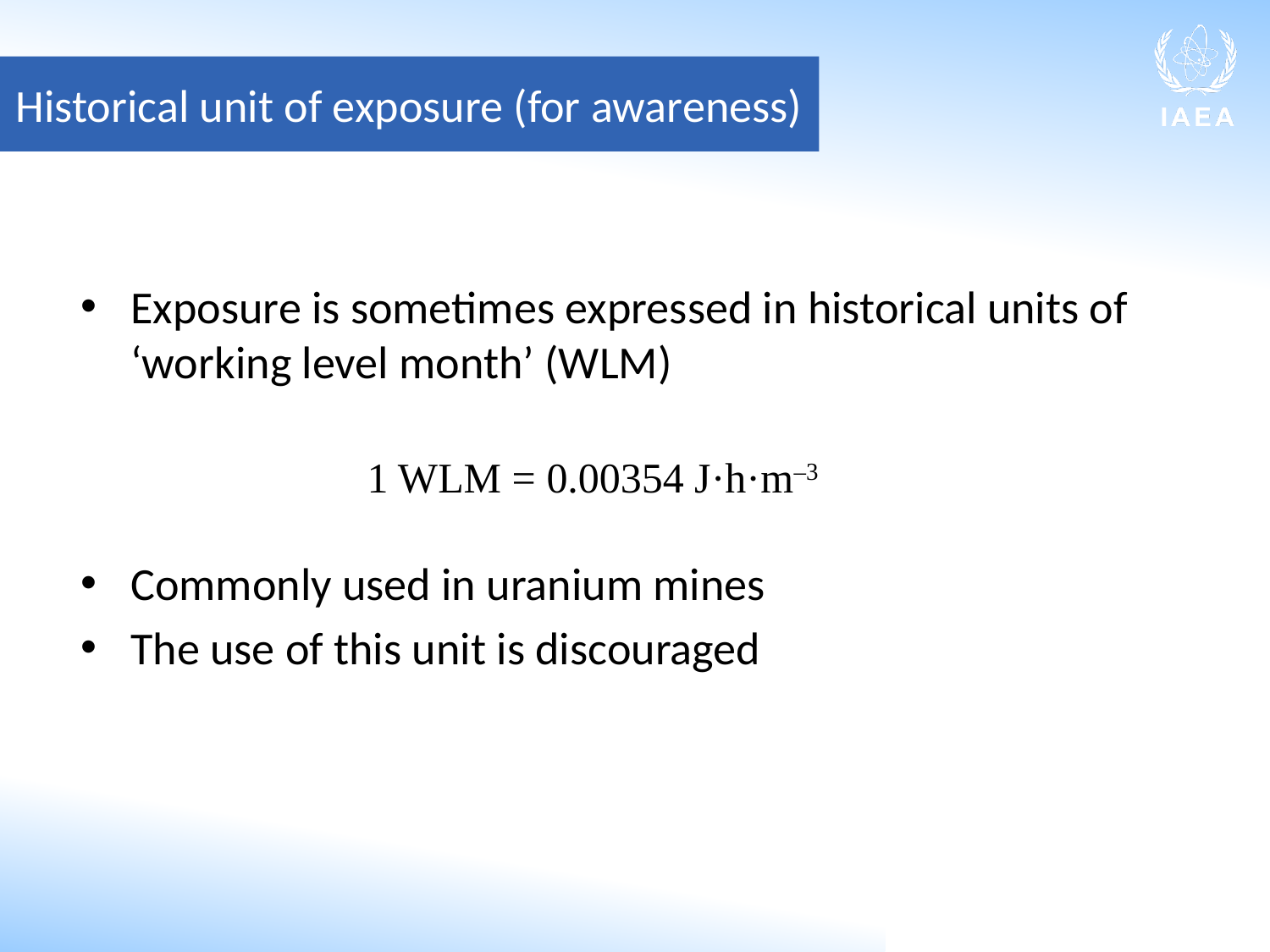

Historical unit of exposure (for awareness)
Exposure is sometimes expressed in historical units of ‘working level month’ (WLM)

Commonly used in uranium mines
The use of this unit is discouraged
1 WLM = 0.00354 J·h·m–3